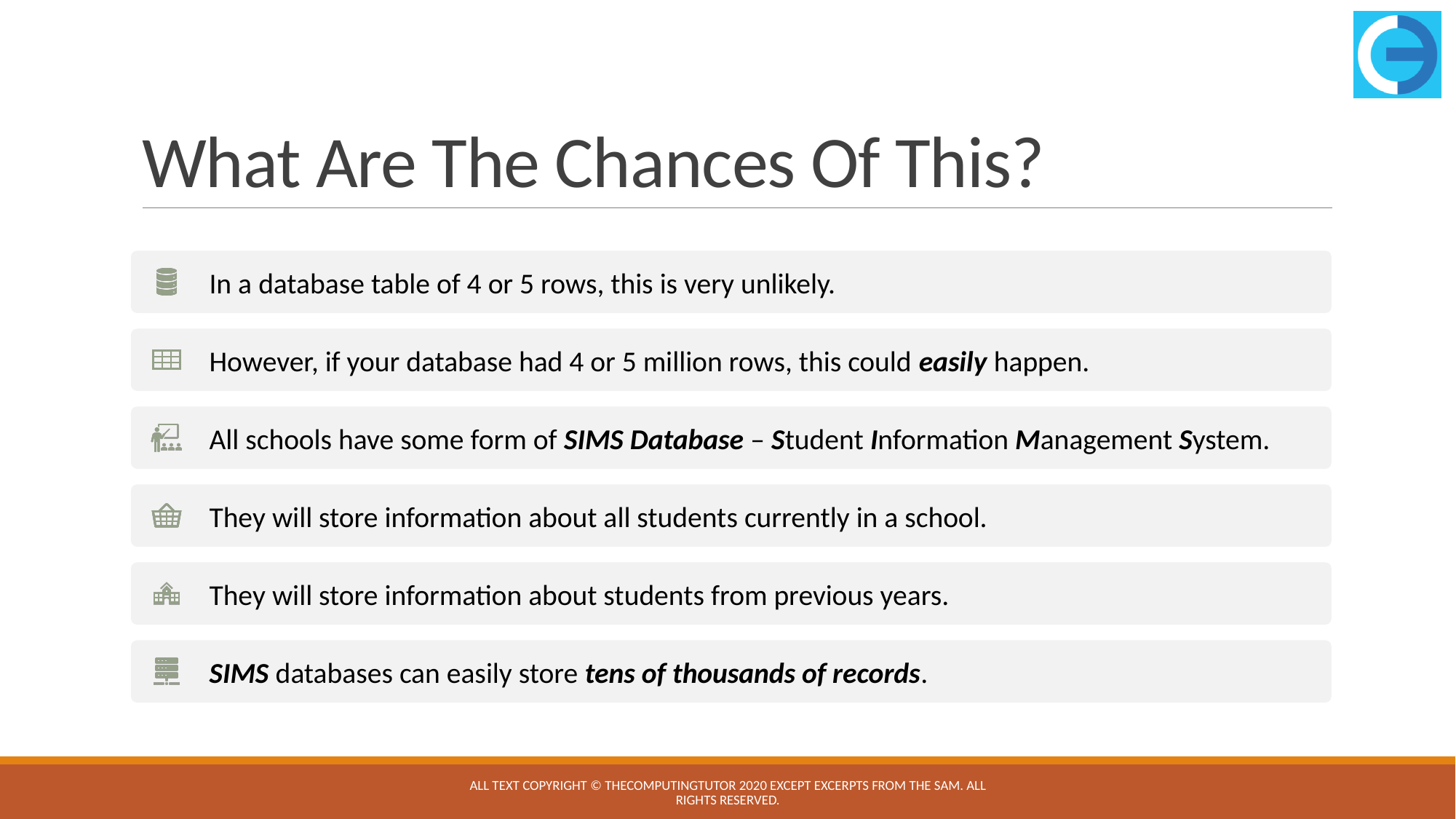

# What Are The Chances Of This?
In a database table of 4 or 5 rows, this is very unlikely.
However, if your database had 4 or 5 million rows, this could easily happen.
All schools have some form of SIMS Database – Student Information Management System.
They will store information about all students currently in a school.
They will store information about students from previous years.
SIMS databases can easily store tens of thousands of records.
All text copyright © TheComputingTutor 2020 except excerpts from the SAM. All rights Reserved.